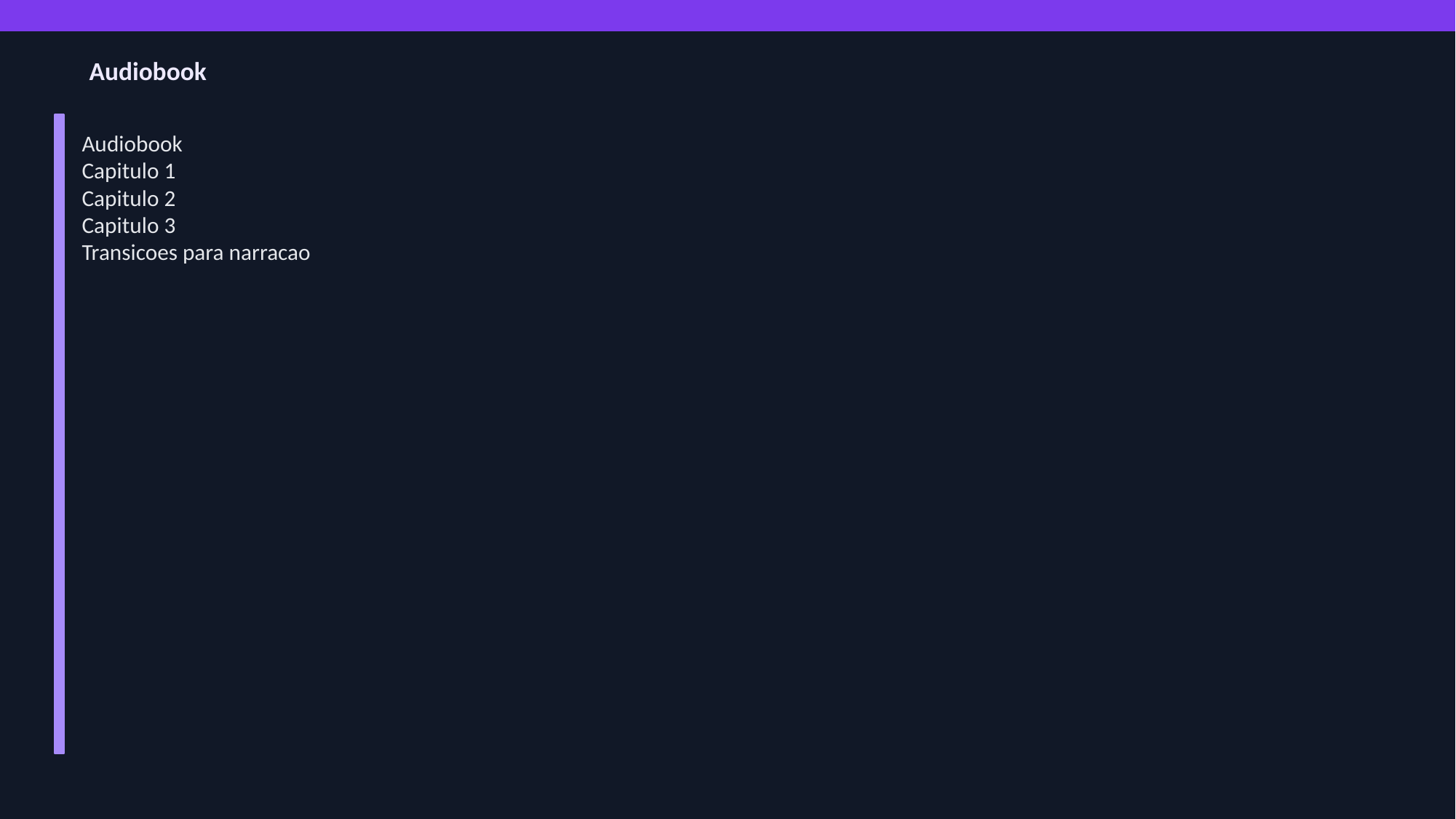

Audiobook

Audiobook
Capitulo 1
Capitulo 2
Capitulo 3
Transicoes para narracao